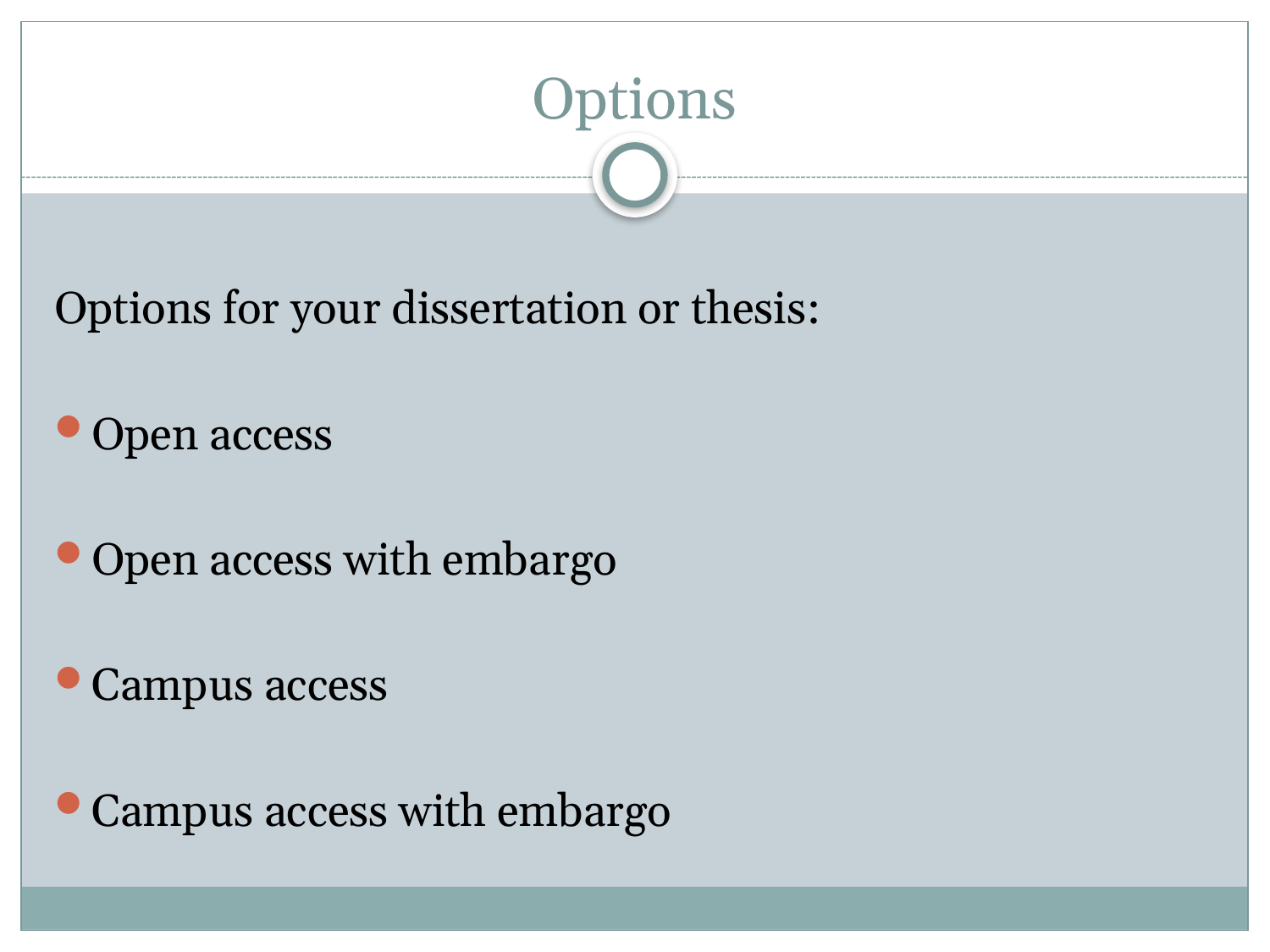

# Options

Options for your dissertation or thesis:

Open access

Open access with embargo

Campus access

Campus access with embargo